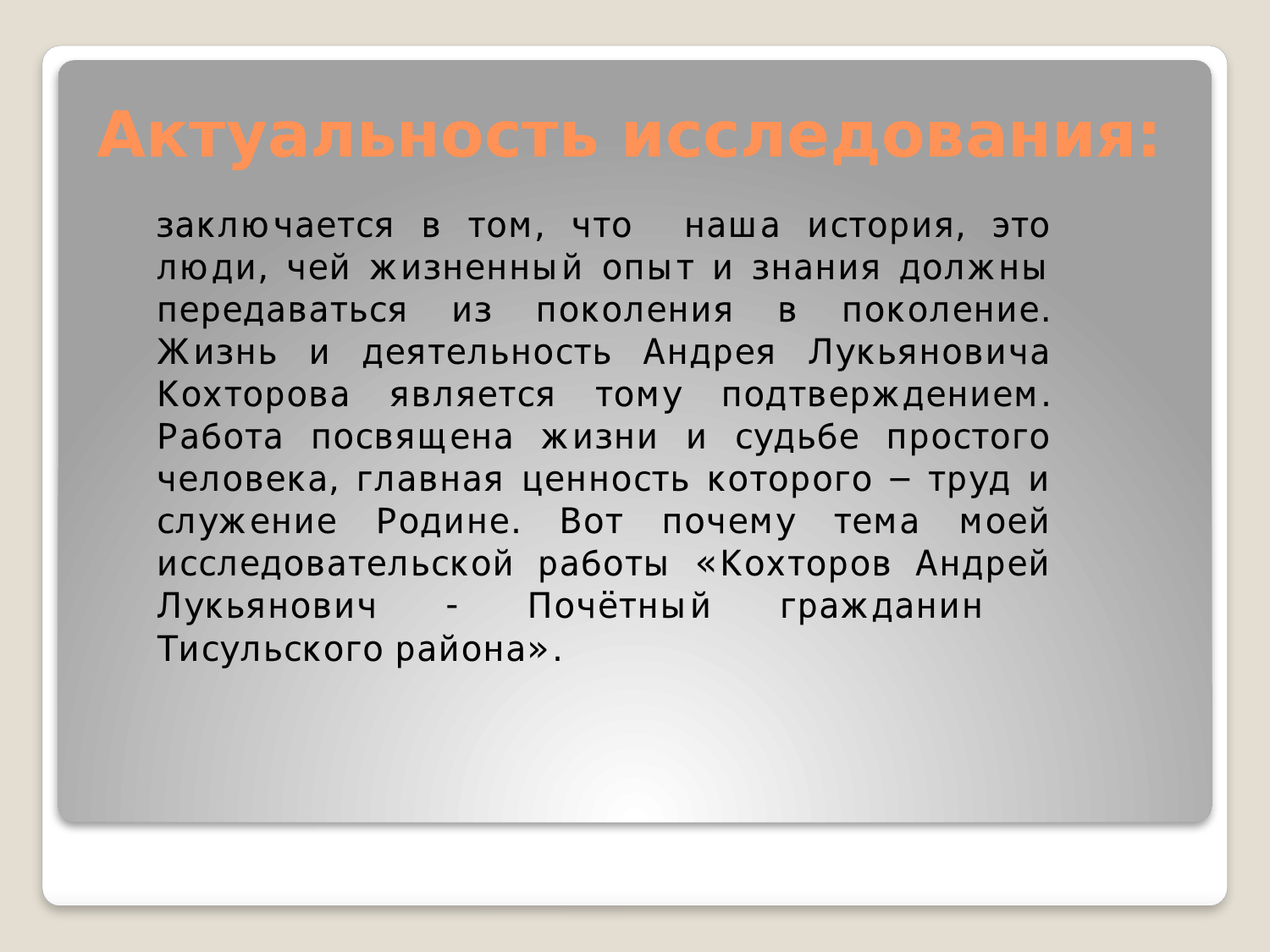

# Актуальность исследования:
заключается в том, что  наша история, это люди, чей жизненный опыт и знания должны передаваться из поколения в поколение. Жизнь и деятельность Андрея Лукьяновича Кохторова является тому подтверждением. Работа посвящена жизни и судьбе простого человека, главная ценность которого – труд и служение Родине. Вот почему тема моей исследовательской работы «Кохторов Андрей Лукьянович - Почётный гражданин  Тисульского района».